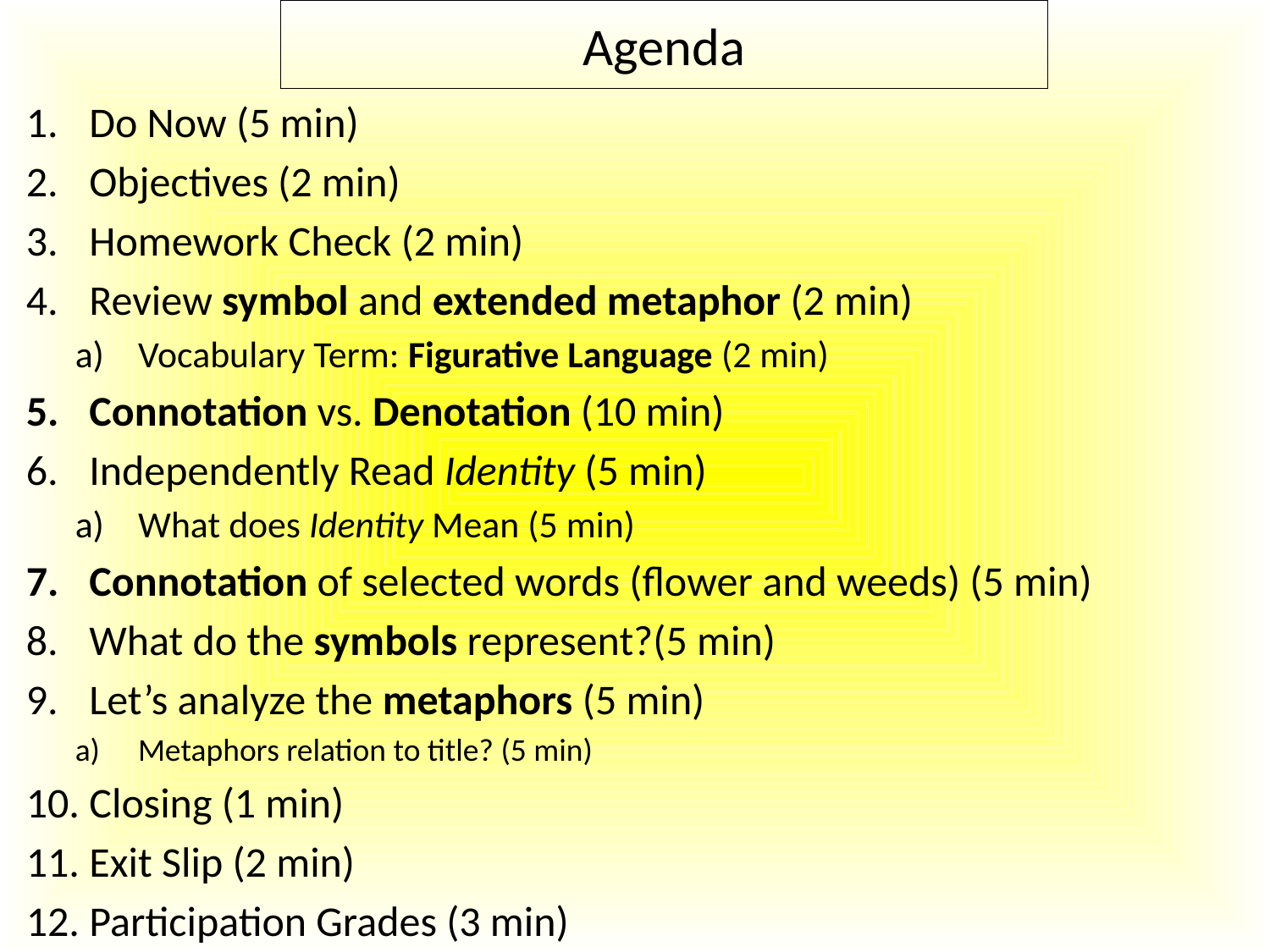

Agenda
Do Now (5 min)
Objectives (2 min)
Homework Check (2 min)
Review symbol and extended metaphor (2 min)
Vocabulary Term: Figurative Language (2 min)
Connotation vs. Denotation (10 min)
Independently Read Identity (5 min)
What does Identity Mean (5 min)
Connotation of selected words (flower and weeds) (5 min)
What do the symbols represent?(5 min)
Let’s analyze the metaphors (5 min)
Metaphors relation to title? (5 min)
Closing (1 min)
Exit Slip (2 min)
Participation Grades (3 min)